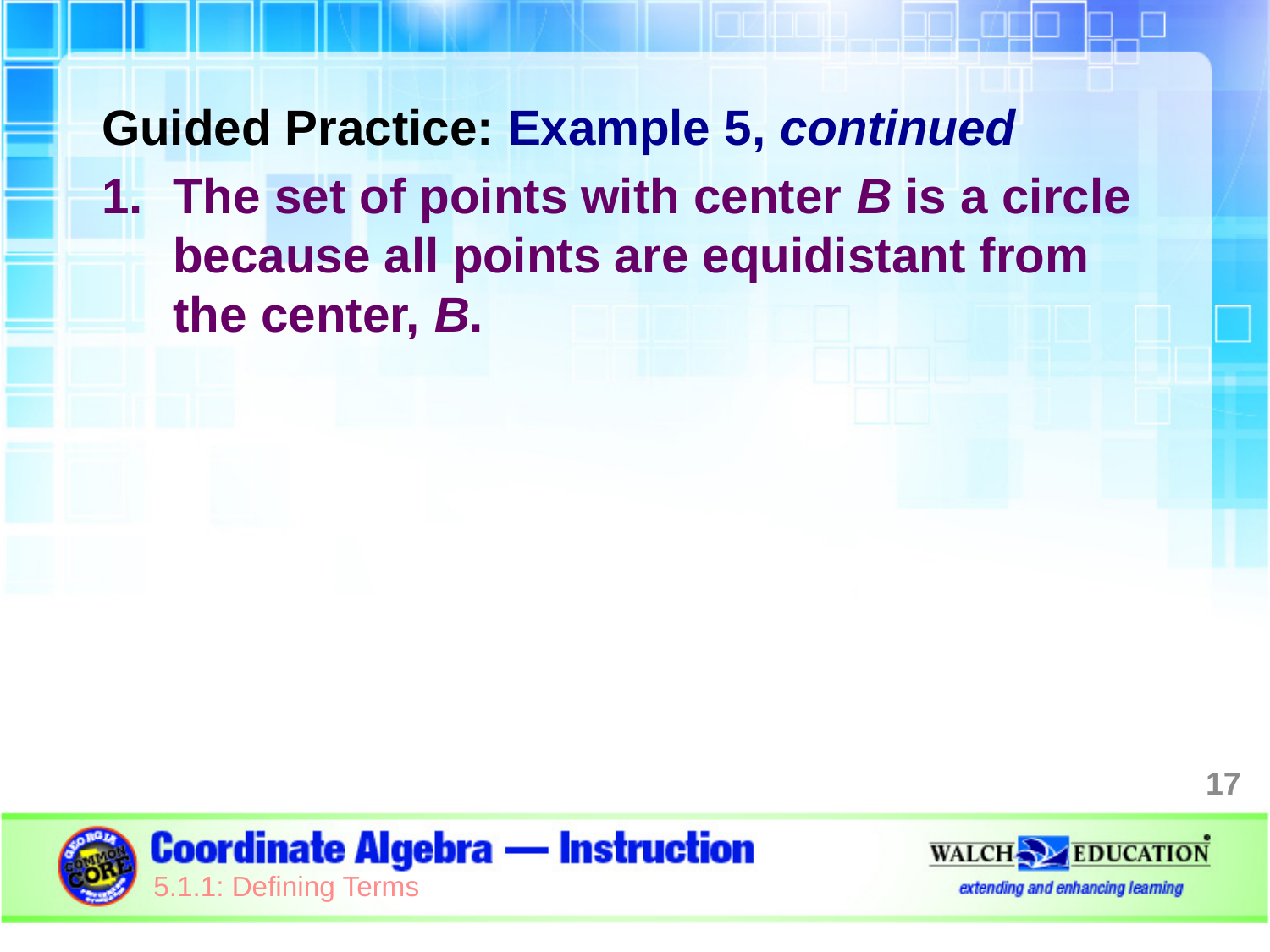

Guided Practice: Example 5, continued
The set of points with center B is a circle because all points are equidistant from the center, B.
17
5.1.1: Defining Terms